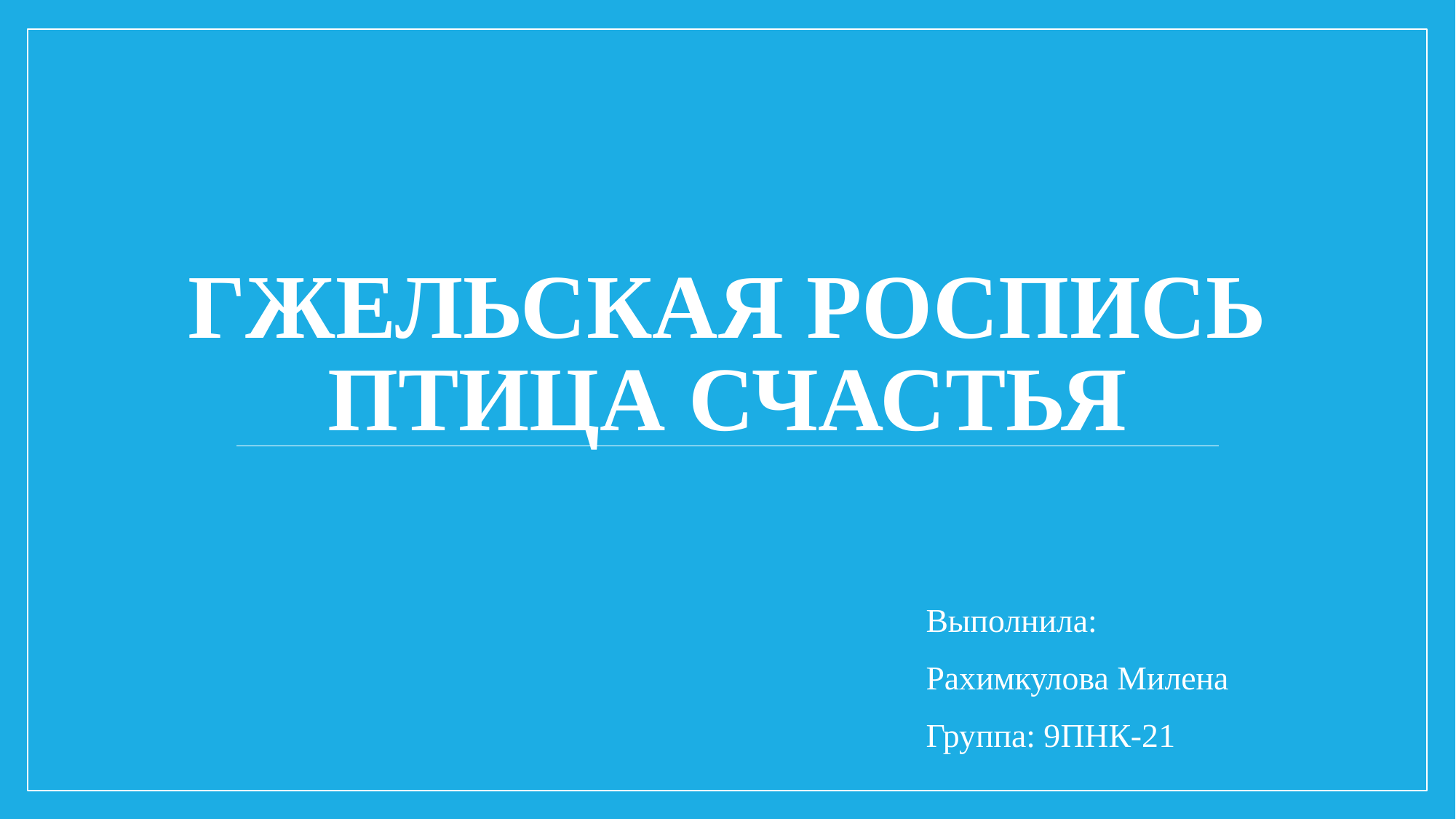

# ГЖЕЛЬСКАЯ РОСПИСЬ ПТИЦА СЧАСТЬЯ
Выполнила:
Рахимкулова Милена
Группа: 9ПНК-21